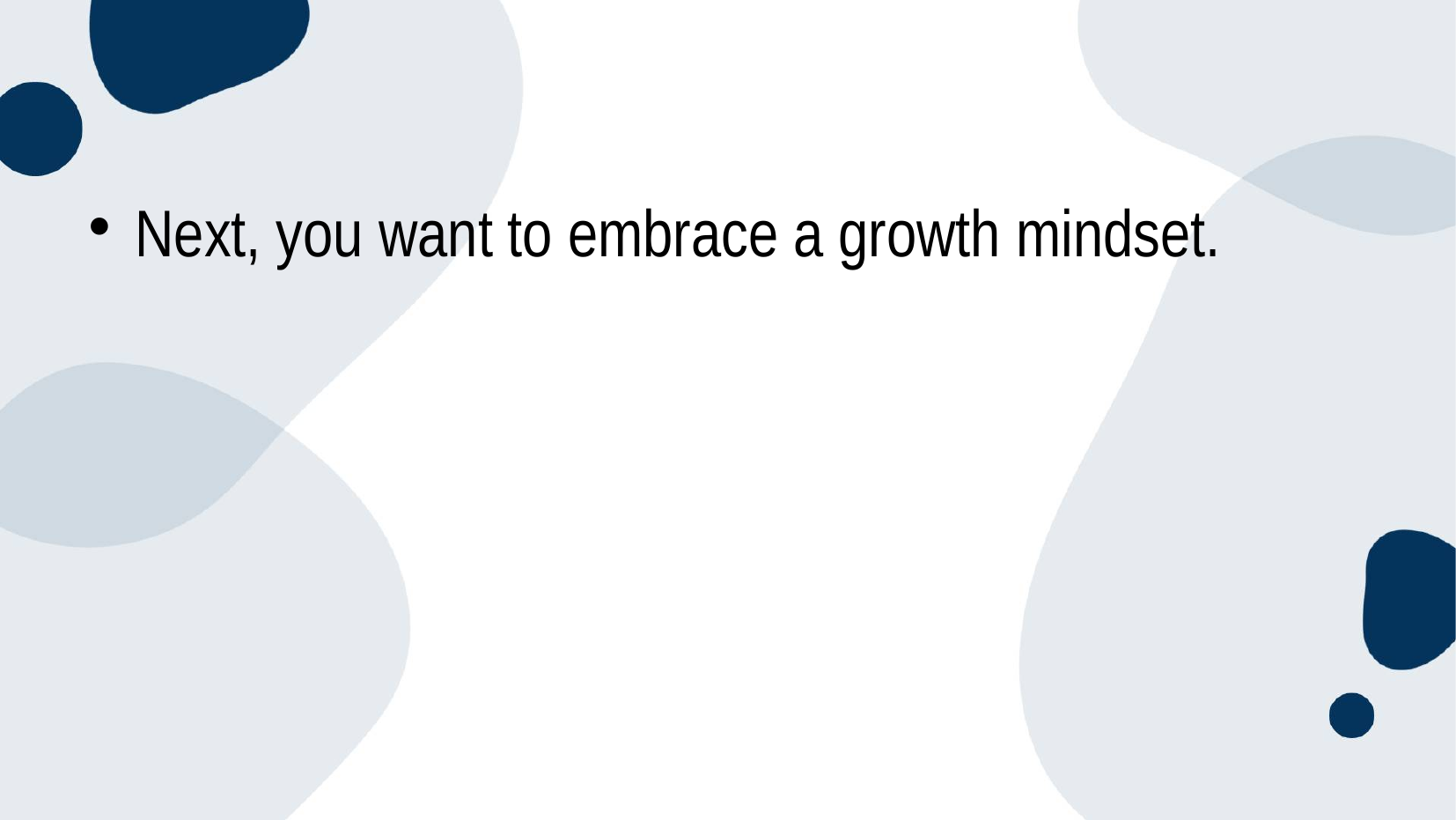

#
Next, you want to embrace a growth mindset.